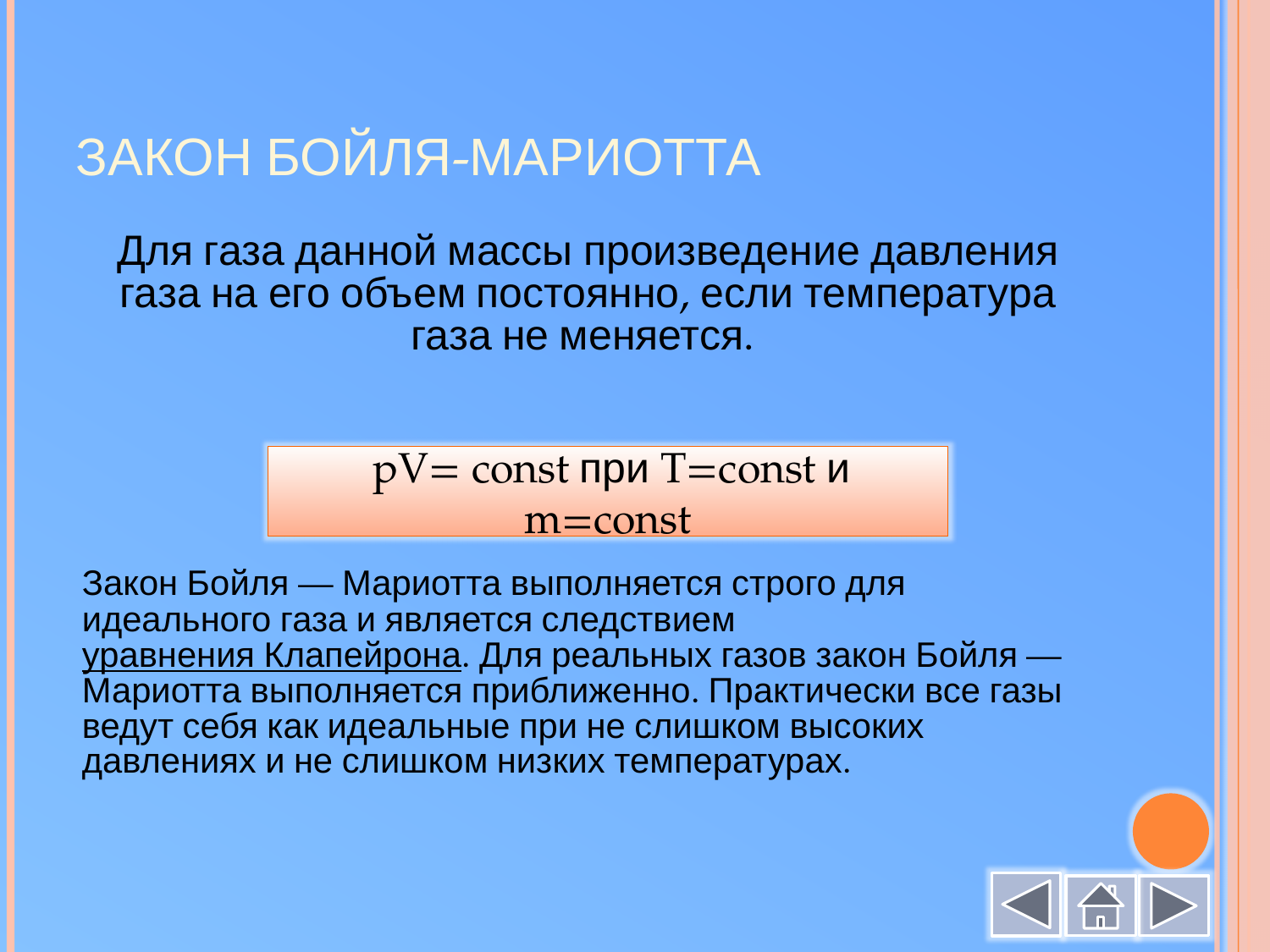

# Закон Бойля-Мариотта
Для газа данной массы произведение давления газа на его объем постоянно, если температура газа не меняется.

Закон Бойля — Мариотта выполняется строго для идеального газа и является следствием уравнения Клапейрона. Для реальных газов закон Бойля — Мариотта выполняется приближенно. Практически все газы ведут себя как идеальные при не слишком высоких давлениях и не слишком низких температурах.

 pV= const при T=const и m=const